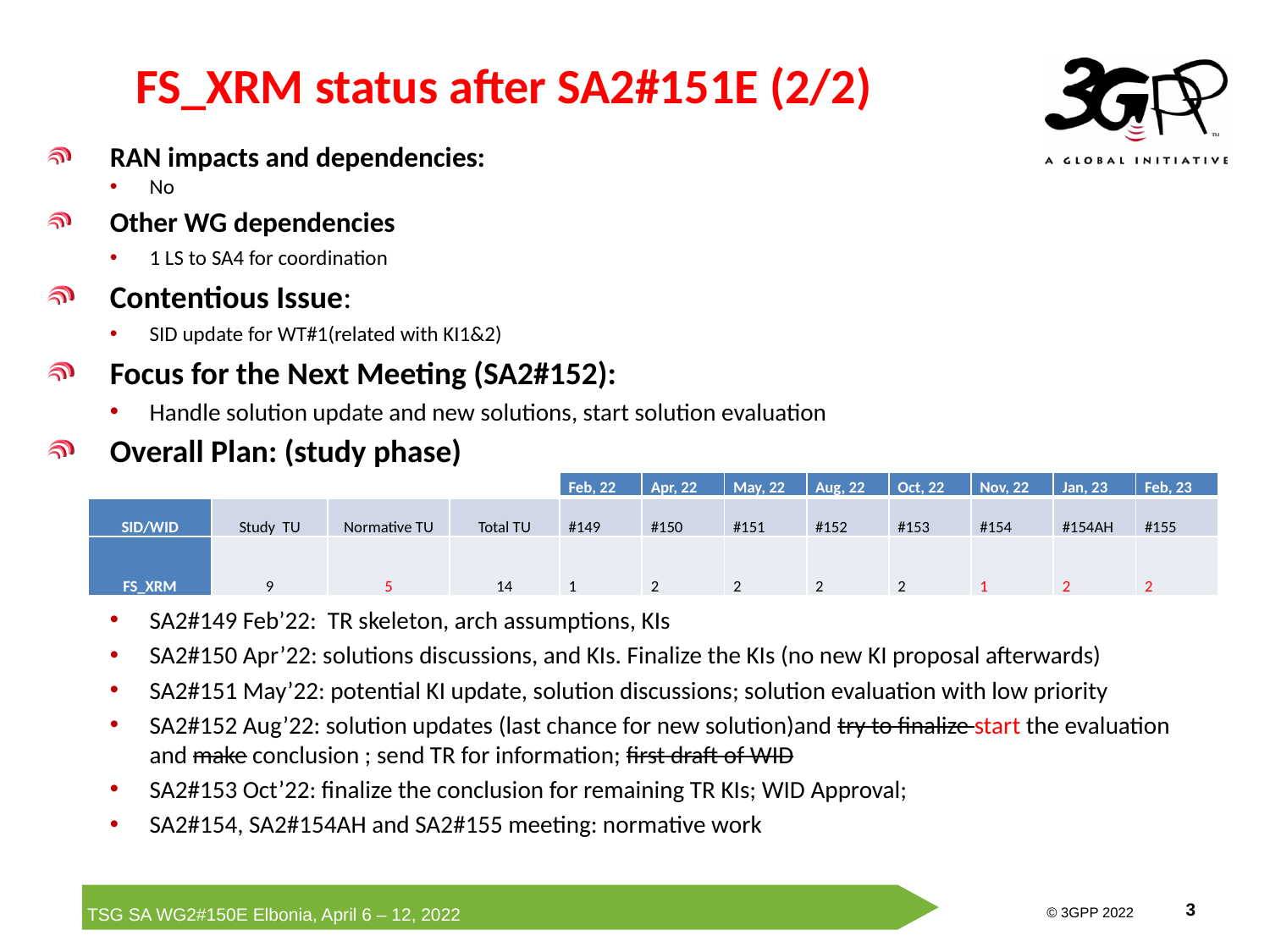

# FS_XRM status after SA2#151E (2/2)
RAN impacts and dependencies:
No
Other WG dependencies
1 LS to SA4 for coordination
Contentious Issue:
SID update for WT#1(related with KI1&2)
Focus for the Next Meeting (SA2#152):
Handle solution update and new solutions, start solution evaluation
Overall Plan: (study phase)

SA2#149 Feb’22:  TR skeleton, arch assumptions, KIs
SA2#150 Apr’22: solutions discussions, and KIs. Finalize the KIs (no new KI proposal afterwards)
SA2#151 May’22: potential KI update, solution discussions; solution evaluation with low priority
SA2#152 Aug’22: solution updates (last chance for new solution)and try to finalize start the evaluation and make conclusion ; send TR for information; first draft of WID
SA2#153 Oct’22: finalize the conclusion for remaining TR KIs; WID Approval;
SA2#154, SA2#154AH and SA2#155 meeting: normative work

|  |  |  |  | Feb, 22 | Apr, 22 | May, 22 | Aug, 22 | Oct, 22 | Nov, 22 | Jan, 23 | Feb, 23 |
| --- | --- | --- | --- | --- | --- | --- | --- | --- | --- | --- | --- |
| SID/WID | Study  TU | Normative TU | Total TU | #149 | #150 | #151 | #152 | #153 | #154 | #154AH | #155 |
| FS\_XRM | 9 | 5 | 14 | 1 | 2 | 2 | 2 | 2 | 1 | 2 | 2 |